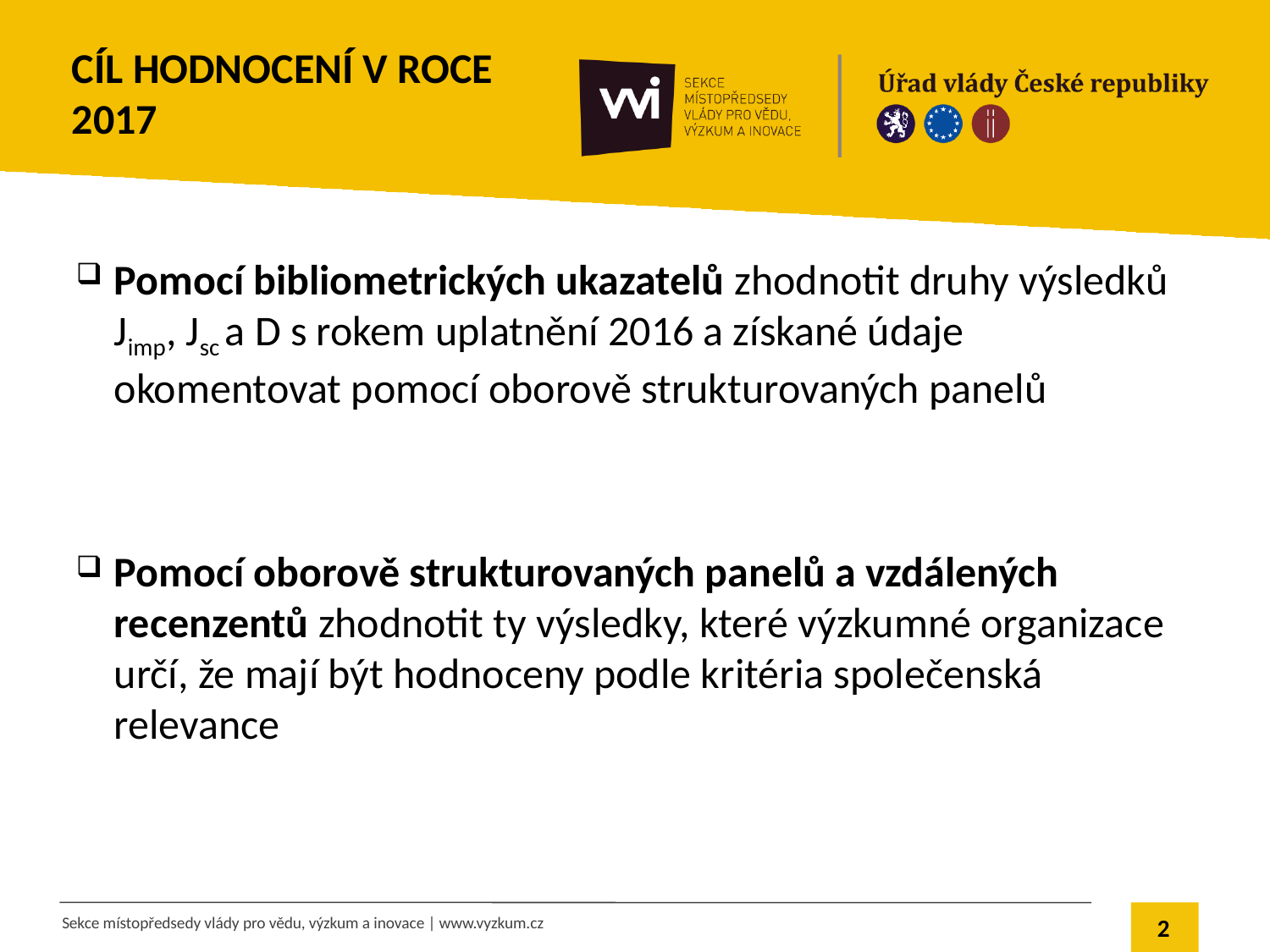

# Cíl hodnocení v roce 2017
Pomocí bibliometrických ukazatelů zhodnotit druhy výsledků Jimp, Jsc a D s rokem uplatnění 2016 a získané údaje okomentovat pomocí oborově strukturovaných panelů

Pomocí oborově strukturovaných panelů a vzdálených recenzentů zhodnotit ty výsledky, které výzkumné organizace určí, že mají být hodnoceny podle kritéria společenská relevance
2